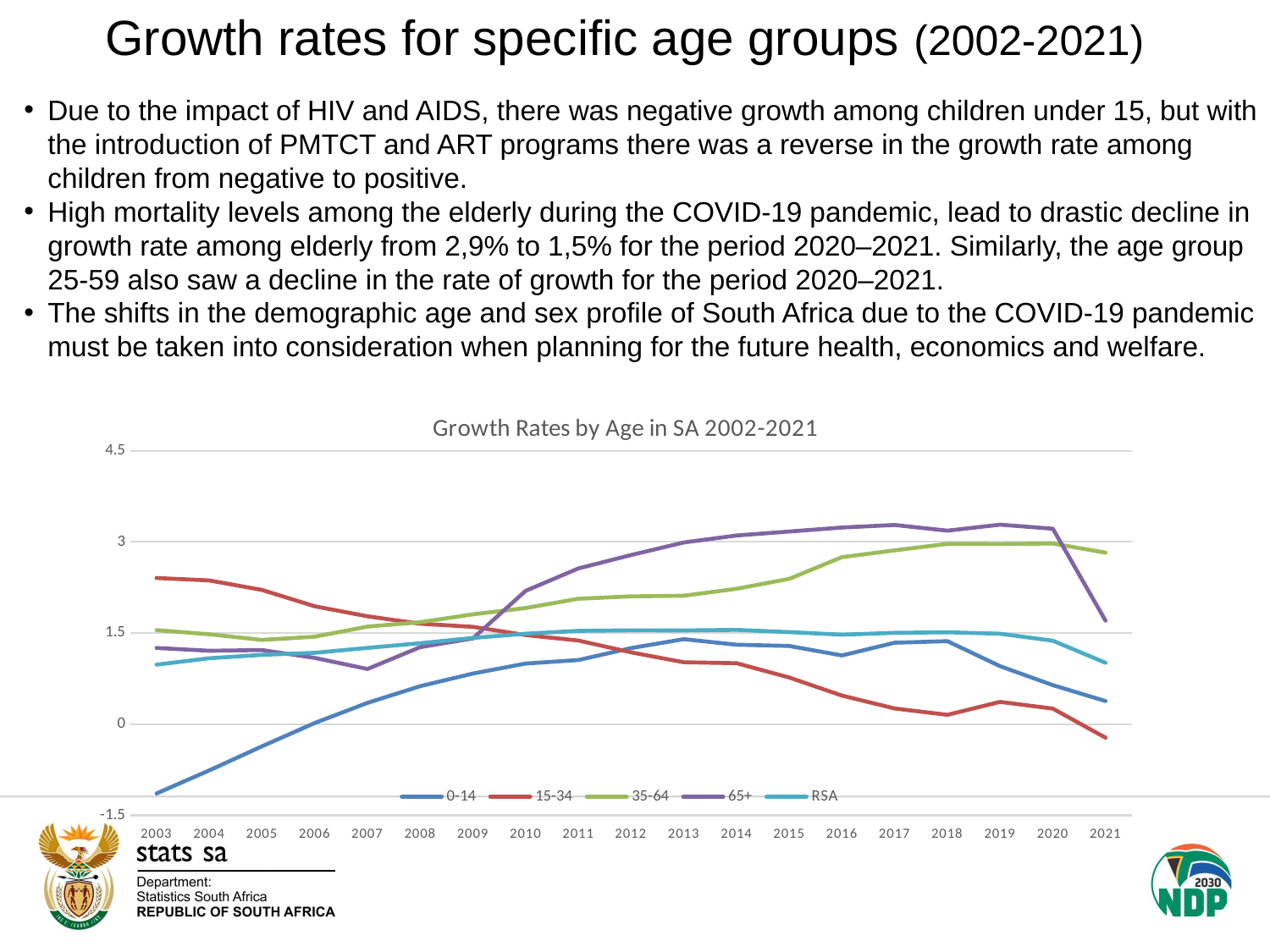

# Growth rates for specific age groups (2002-2021)
Due to the impact of HIV and AIDS, there was negative growth among children under 15, but with the introduction of PMTCT and ART programs there was a reverse in the growth rate among children from negative to positive.
High mortality levels among the elderly during the COVID-19 pandemic, lead to drastic decline in growth rate among elderly from 2,9% to 1,5% for the period 2020–2021. Similarly, the age group 25-59 also saw a decline in the rate of growth for the period 2020–2021.
The shifts in the demographic age and sex profile of South Africa due to the COVID-19 pandemic must be taken into consideration when planning for the future health, economics and welfare.

### Chart: Growth Rates by Age in SA 2002-2021

| Category | 0-14 | 15-34 | 35-64 | 65+ | RSA |
|---|---|---|---|---|---|
| 2003 | -1.140639 | 2.405772 | 1.547826 | 1.253842 | 0.979703 |
| 2004 | -0.760414 | 2.36559 | 1.479162 | 1.208584 | 1.084549 |
| 2005 | -0.363929 | 2.209714 | 1.386638 | 1.219712 | 1.140491 |
| 2006 | 0.018979 | 1.939882 | 1.439753 | 1.090205 | 1.174598 |
| 2007 | 0.349871 | 1.775286 | 1.606507 | 0.908427 | 1.254641 |
| 2008 | 0.625606 | 1.652583 | 1.677836 | 1.266797 | 1.332501 |
| 2009 | 0.833174 | 1.601847 | 1.807316 | 1.410763 | 1.420152 |
| 2010 | 0.997577 | 1.466649 | 1.911483 | 2.193576 | 1.488617 |
| 2011 | 1.055701 | 1.376233 | 2.063959 | 2.562803 | 1.534916 |
| 2012 | 1.251143 | 1.181663 | 2.104407 | 2.783109 | 1.544226 |
| 2013 | 1.398274 | 1.018547 | 2.113454 | 2.989971 | 1.542499 |
| 2014 | 1.308043 | 1.002942 | 2.228301 | 3.104768 | 1.552366 |
| 2015 | 1.287398 | 0.768467 | 2.391772 | 3.170368 | 1.514309 |
| 2016 | 1.130849 | 0.469967 | 2.74924 | 3.236303 | 1.473082 |
| 2017 | 1.340717 | 0.258887 | 2.859673 | 3.278455 | 1.503055 |
| 2018 | 1.366089 | 0.153541 | 2.966792 | 3.184791 | 1.512235 |
| 2019 | 0.954272 | 0.36701 | 2.964268 | 3.283066 | 1.488154 |
| 2020 | 0.642317 | 0.256415 | 2.97264 | 3.216061 | 1.372985 |
| 2021 | 0.380173 | -0.223105 | 2.822164 | 1.703226 | 1.009822 |